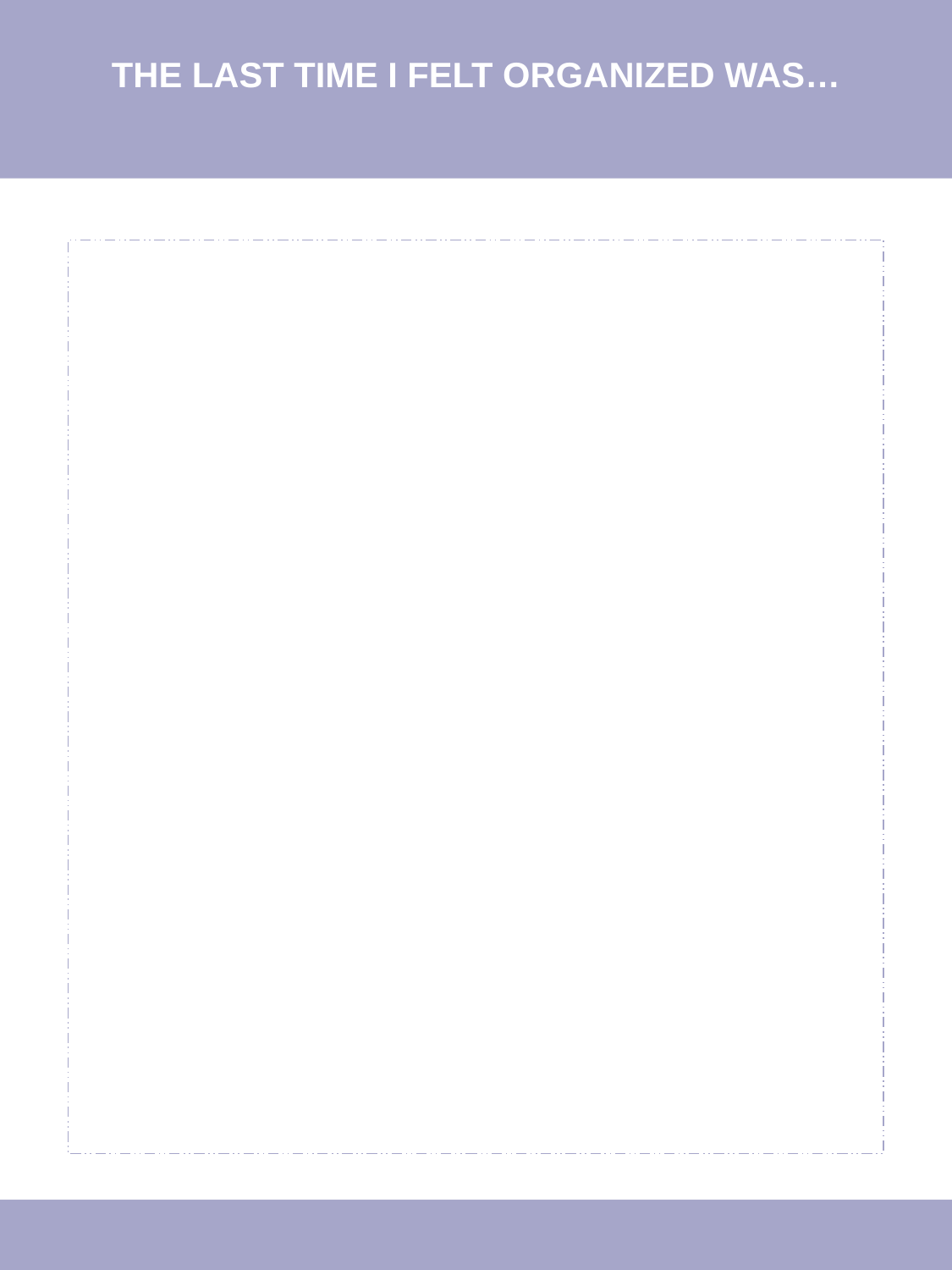

THE LAST TIME I FELT ORGANIZED WAS…